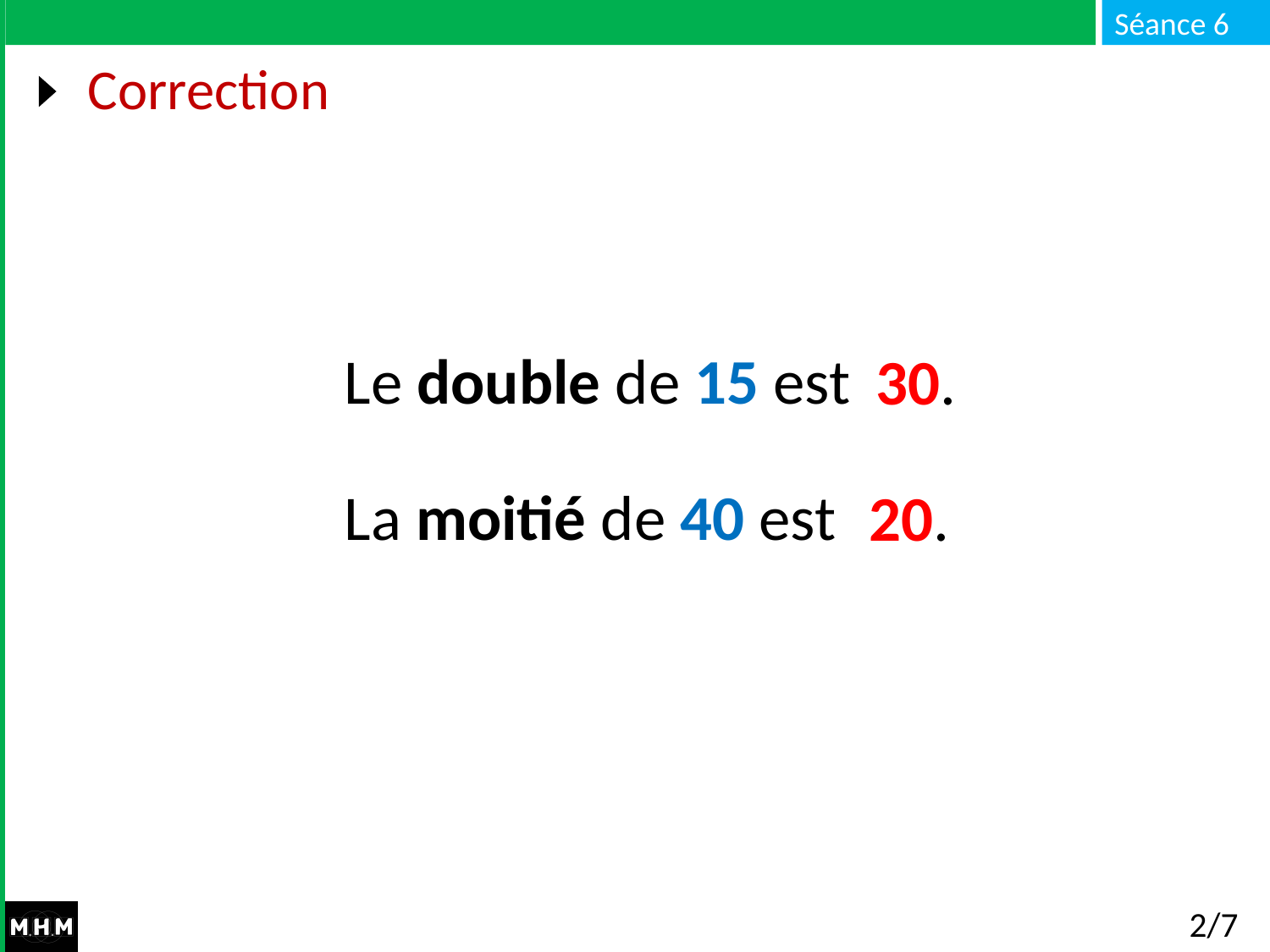

# Correction

Le double de 15 est …

La moitié de 40 est …
30.
20.
2/7